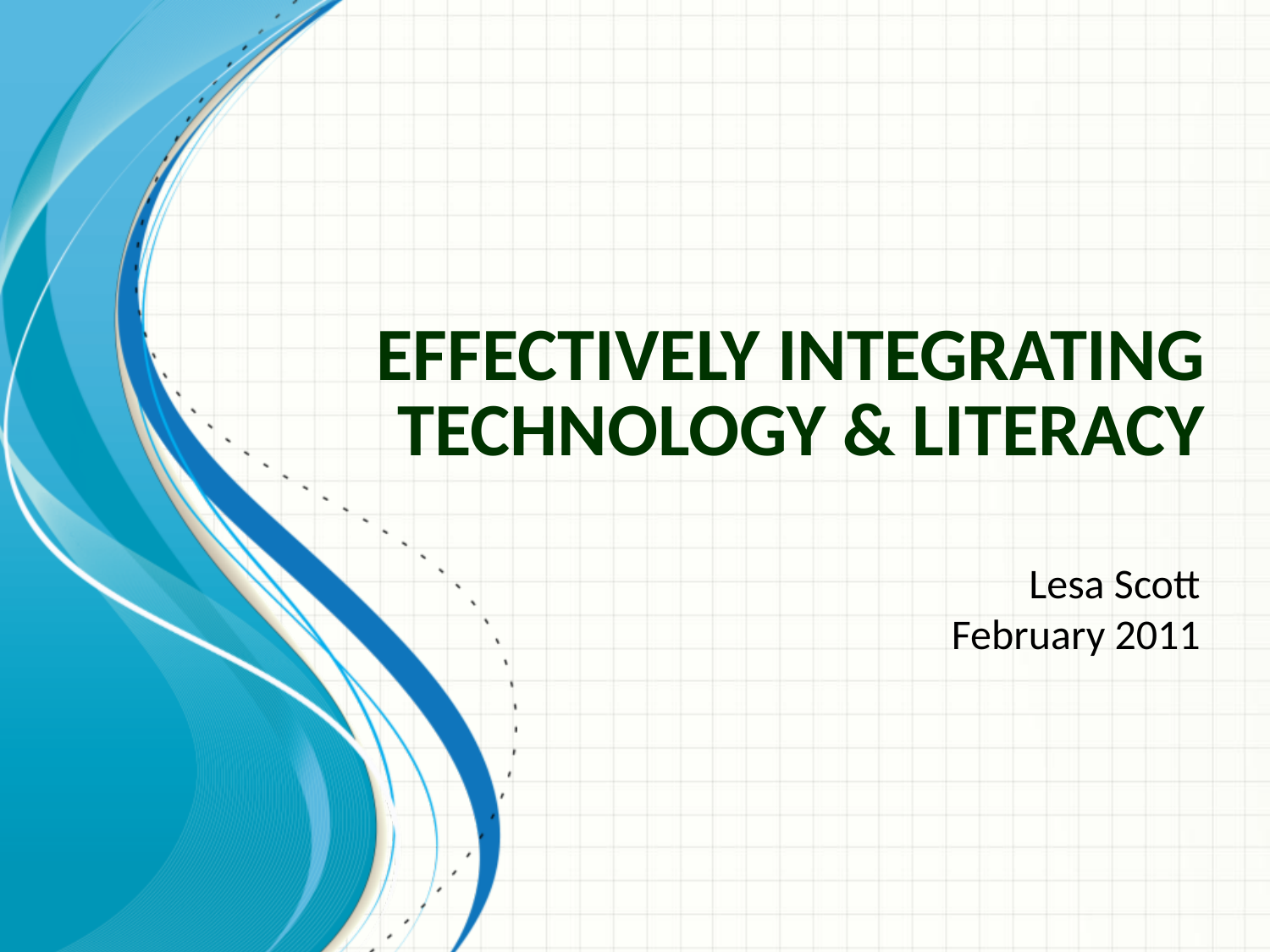

# Effectively Integrating Technology & Literacy
Lesa Scott
February 2011